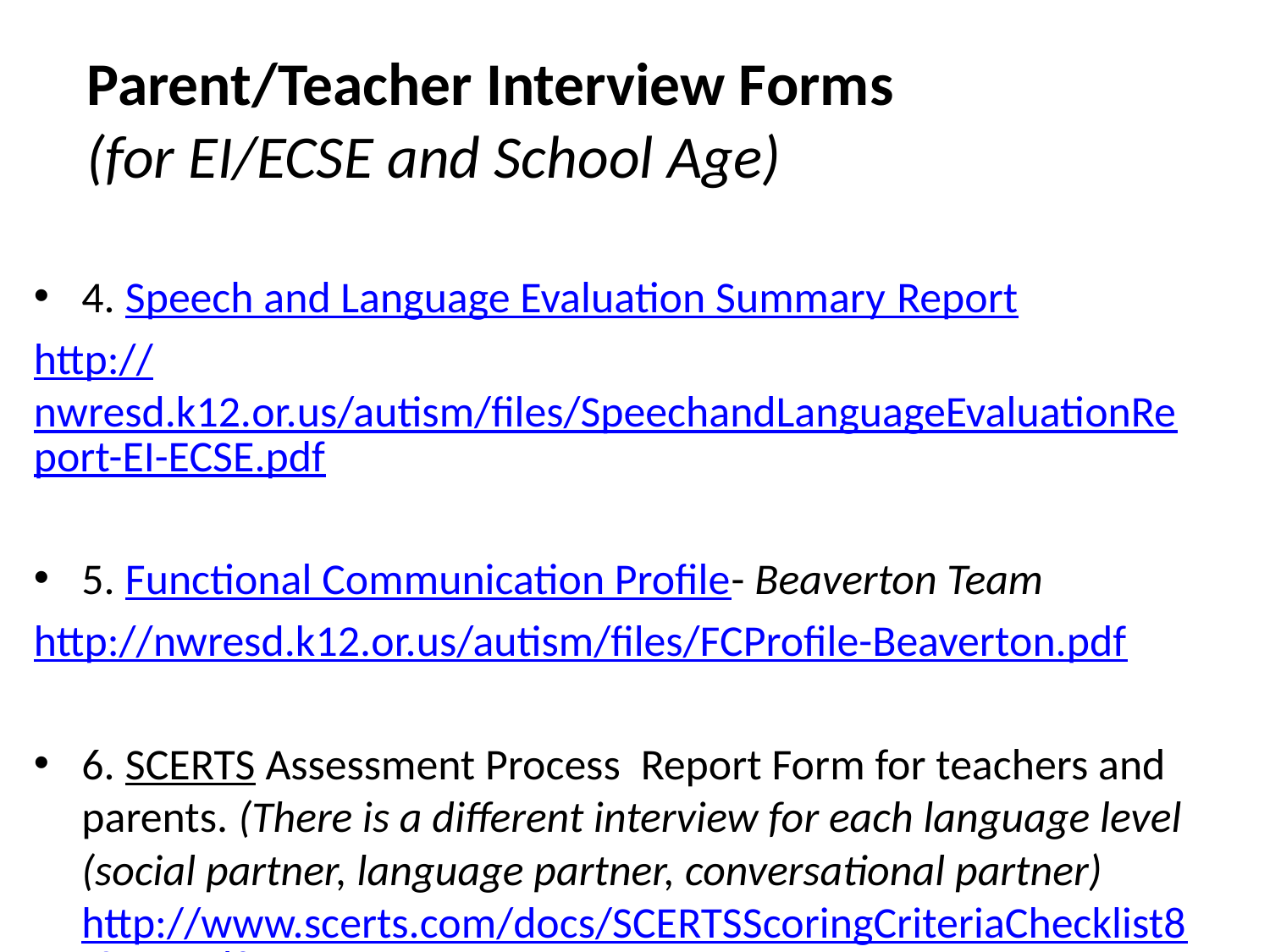

# Parent/Teacher Interview Forms (for EI/ECSE and School Age)

4. Speech and Language Evaluation Summary Report
http://nwresd.k12.or.us/autism/files/SpeechandLanguageEvaluationReport-EI-ECSE.pdf

5. Functional Communication Profile- Beaverton Team
http://nwresd.k12.or.us/autism/files/FCProfile-Beaverton.pdf

6. SCERTS Assessment Process  Report Form for teachers and parents. (There is a different interview for each language level (social partner, language partner, conversational partner)  http://www.scerts.com/docs/SCERTSScoringCriteriaChecklist8-8-06.pdf